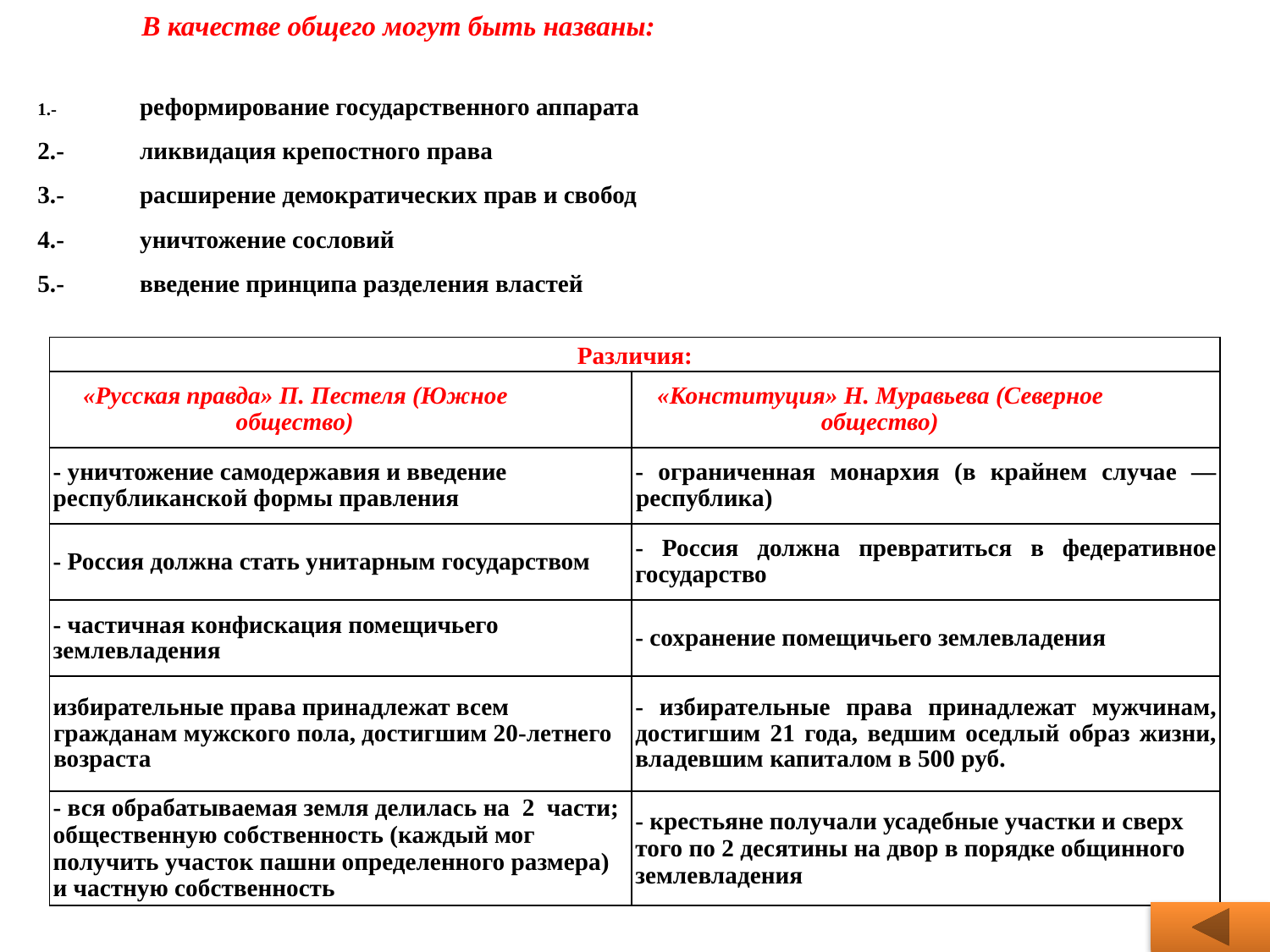

В качестве общего могут быть названы:

-	реформирование государственного аппарата
-	ликвидация крепостного права
-	расширение демократических прав и свобод
-	уничтожение сословий
-	введение принципа разделения властей
| Различия: |  |
| --- | --- |
| «Русская правда» П. Пестеля (Южное общество) | «Конституция» Н. Муравьева (Северное общество) |
| - уничтожение самодержавия и введение республиканской формы правления | - ограниченная монархия (в крайнем случае — республика) |
| - Россия должна стать унитарным государством | - Россия должна превратиться в федеративное государство |
| - частичная конфискация помещичьего землевладения | - сохранение помещичьего землевладения |
| избирательные права принадлежат всем гражданам мужского пола, достигшим 20-летнего возраста | - избирательные права принадлежат мужчинам, достигшим 21 года, ведшим оседлый образ жизни, владевшим капи­талом в 500 руб. |
| - вся обрабатываемая земля делилась на 2 части; общественную собственность (каждый мог получить участок пашни определенного размера) и част­ную собственность | - крестьяне получали усадебные уча­стки и сверх того по 2 десятины на двор в порядке общинного землевладения |